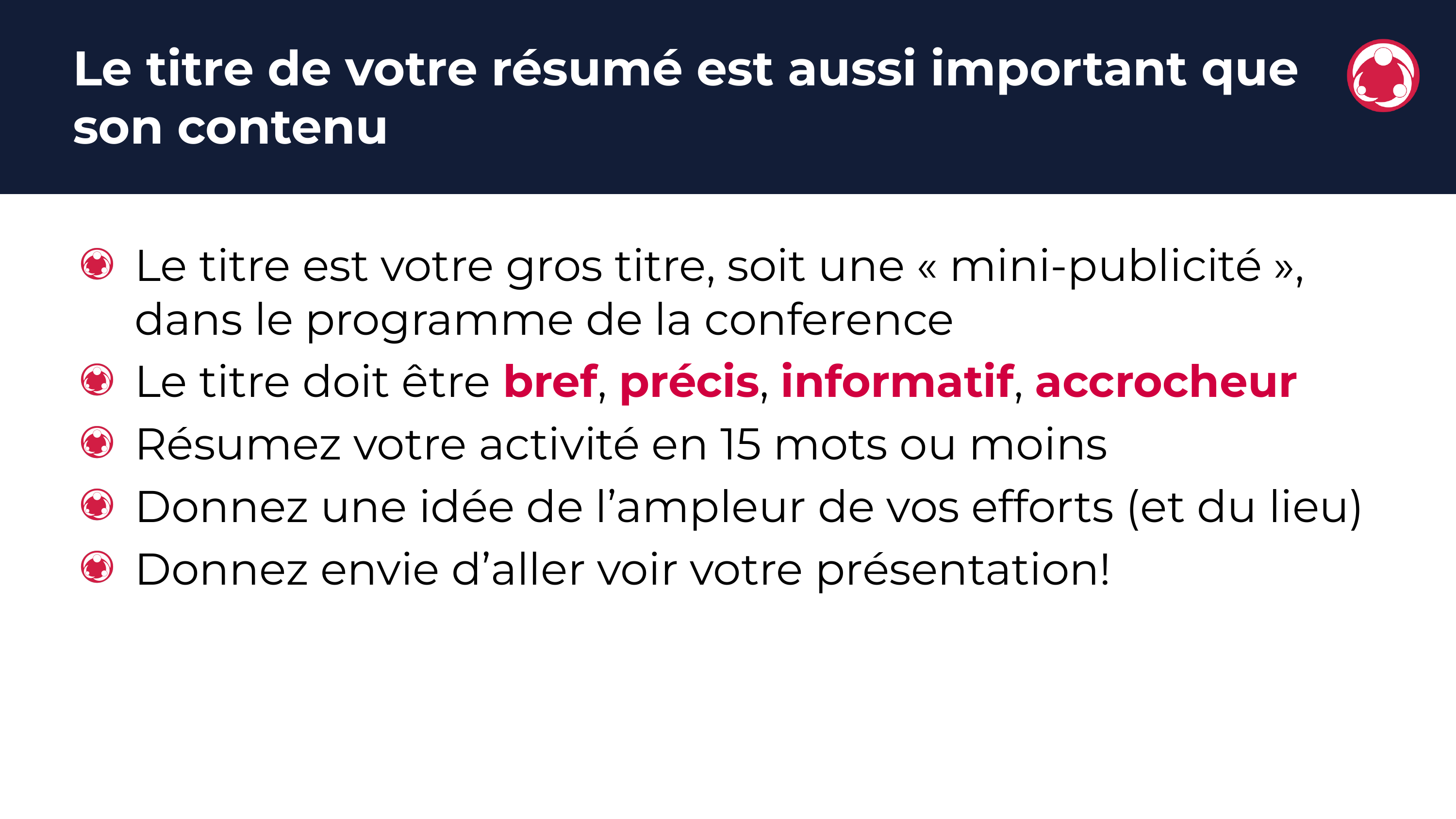

Le titre de votre résumé est aussi important que son contenu
Le titre est votre gros titre, soit une « mini-publicité », dans le programme de la conference
Le titre doit être bref, précis, informatif, accrocheur
Résumez votre activité en 15 mots ou moins
Donnez une idée de l’ampleur de vos efforts (et du lieu)
Donnez envie d’aller voir votre présentation!